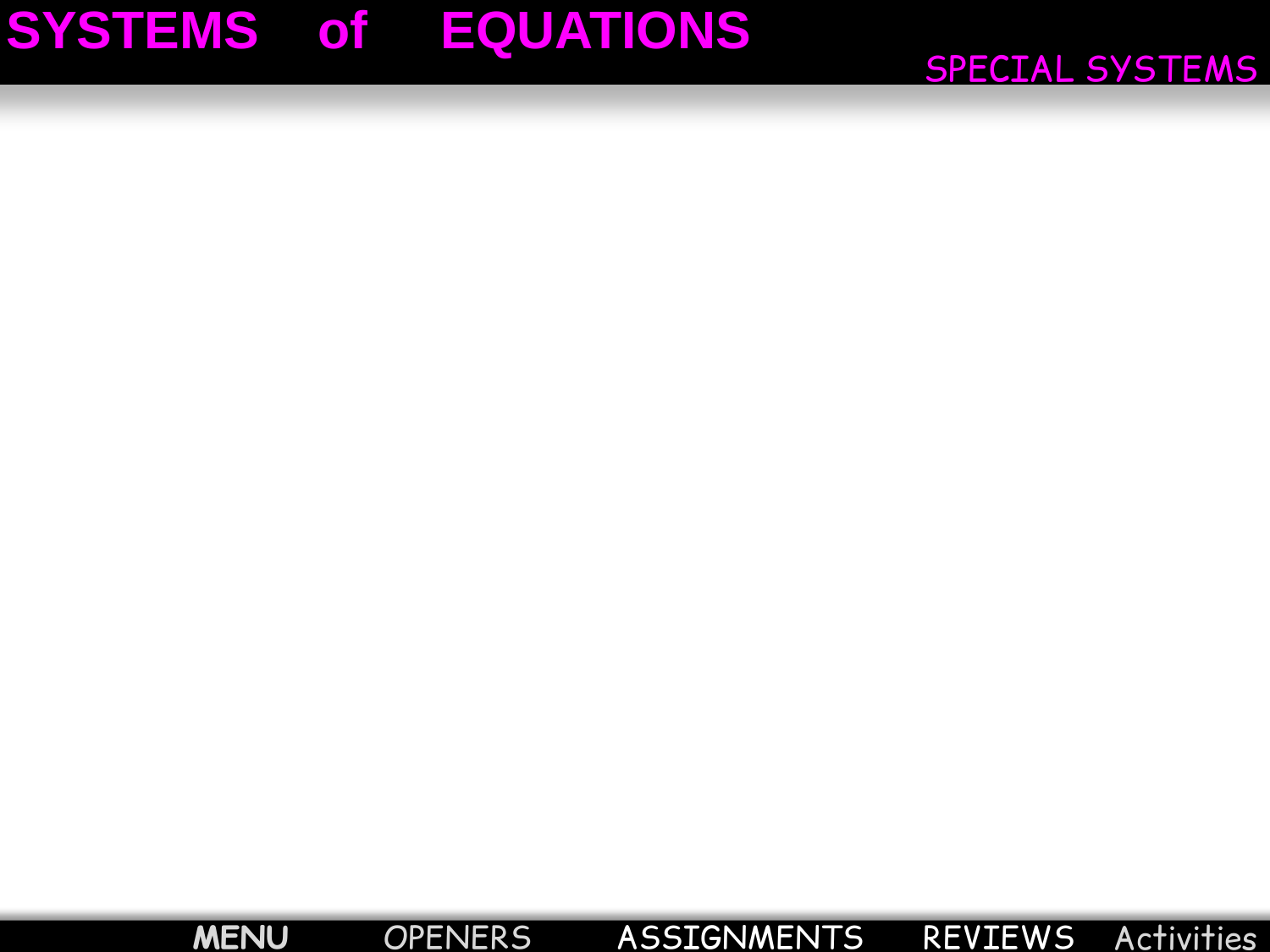

SYSTEMS    of     EQUATIONS
SPECIAL SYSTEMS
MENU
OPENERS
ASSIGNMENTS
REVIEWS
Activities